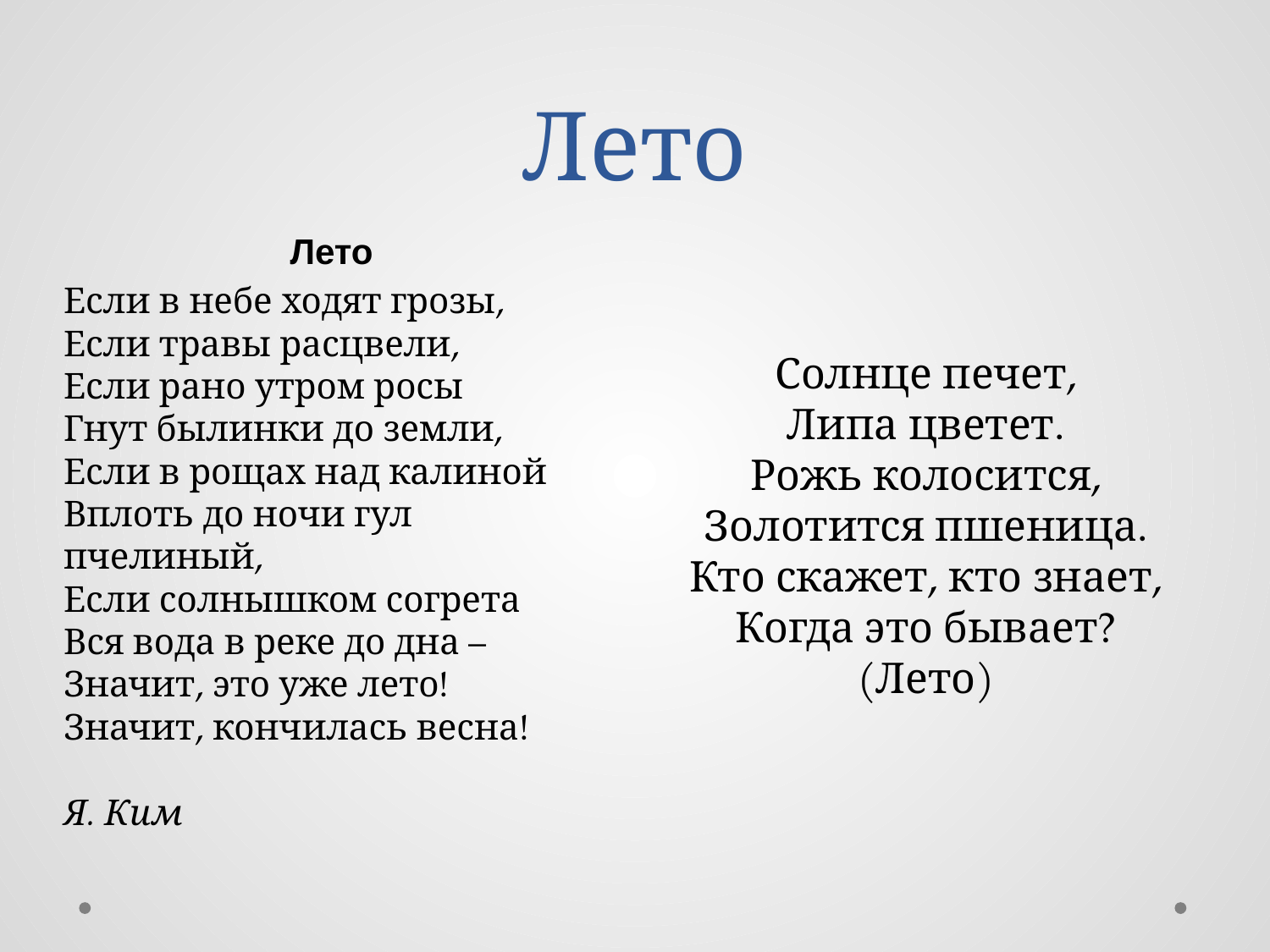

# Лето
Лето
Если в небе ходят грозы,
Если травы расцвели,
Если рано утром росы
Гнут былинки до земли,
Если в рощах над калиной
Вплоть до ночи гул пчелиный,
Если солнышком согрета
Вся вода в реке до дна –
Значит, это уже лето!
Значит, кончилась весна!
Я. Ким

Солнце печет,
Липа цветет.
Рожь колосится,
Золотится пшеница.
Кто скажет, кто знает,
Когда это бывает?
(Лето)